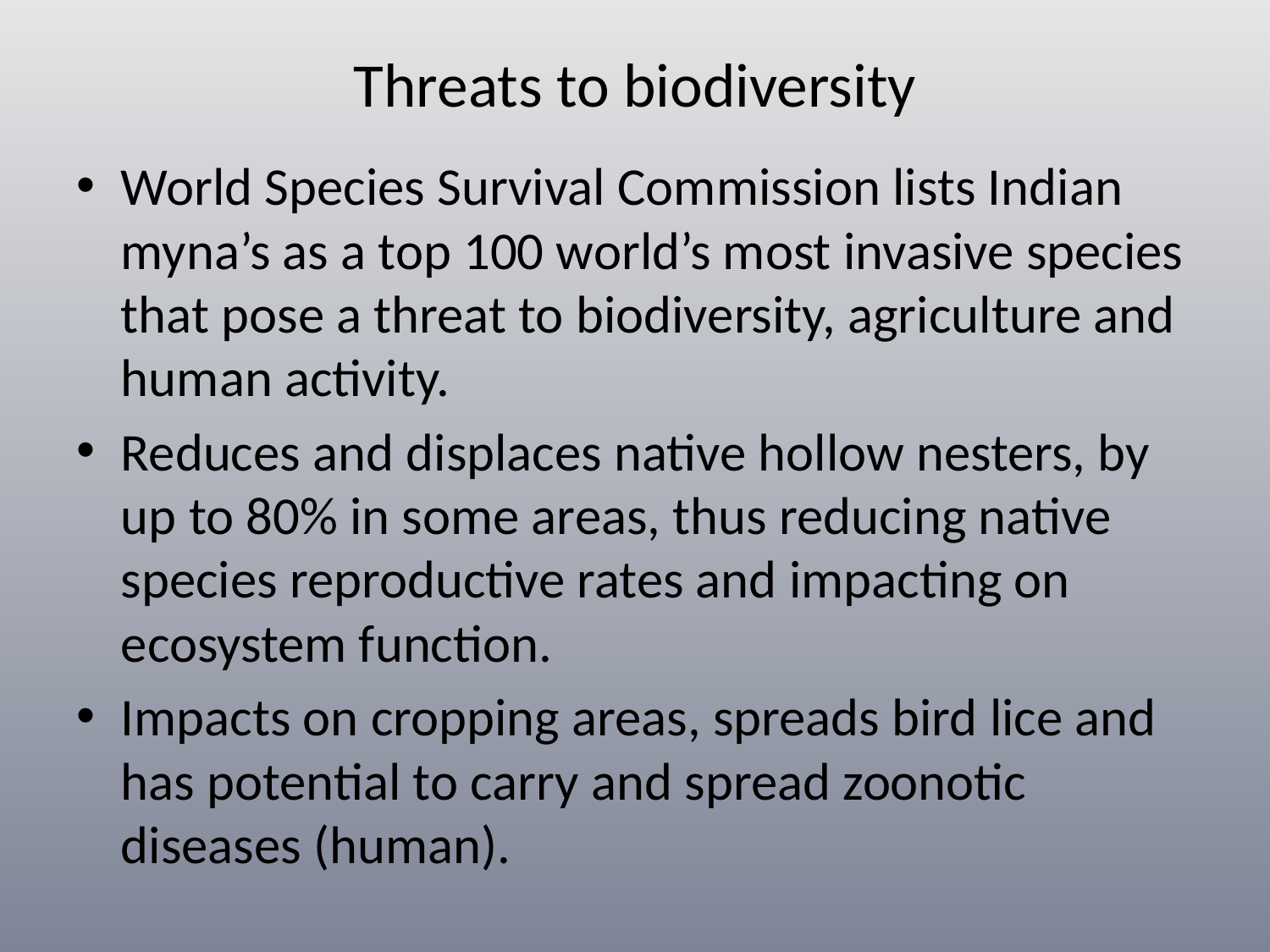

# Threats to biodiversity
World Species Survival Commission lists Indian myna’s as a top 100 world’s most invasive species that pose a threat to biodiversity, agriculture and human activity.
Reduces and displaces native hollow nesters, by up to 80% in some areas, thus reducing native species reproductive rates and impacting on ecosystem function.
Impacts on cropping areas, spreads bird lice and has potential to carry and spread zoonotic diseases (human).